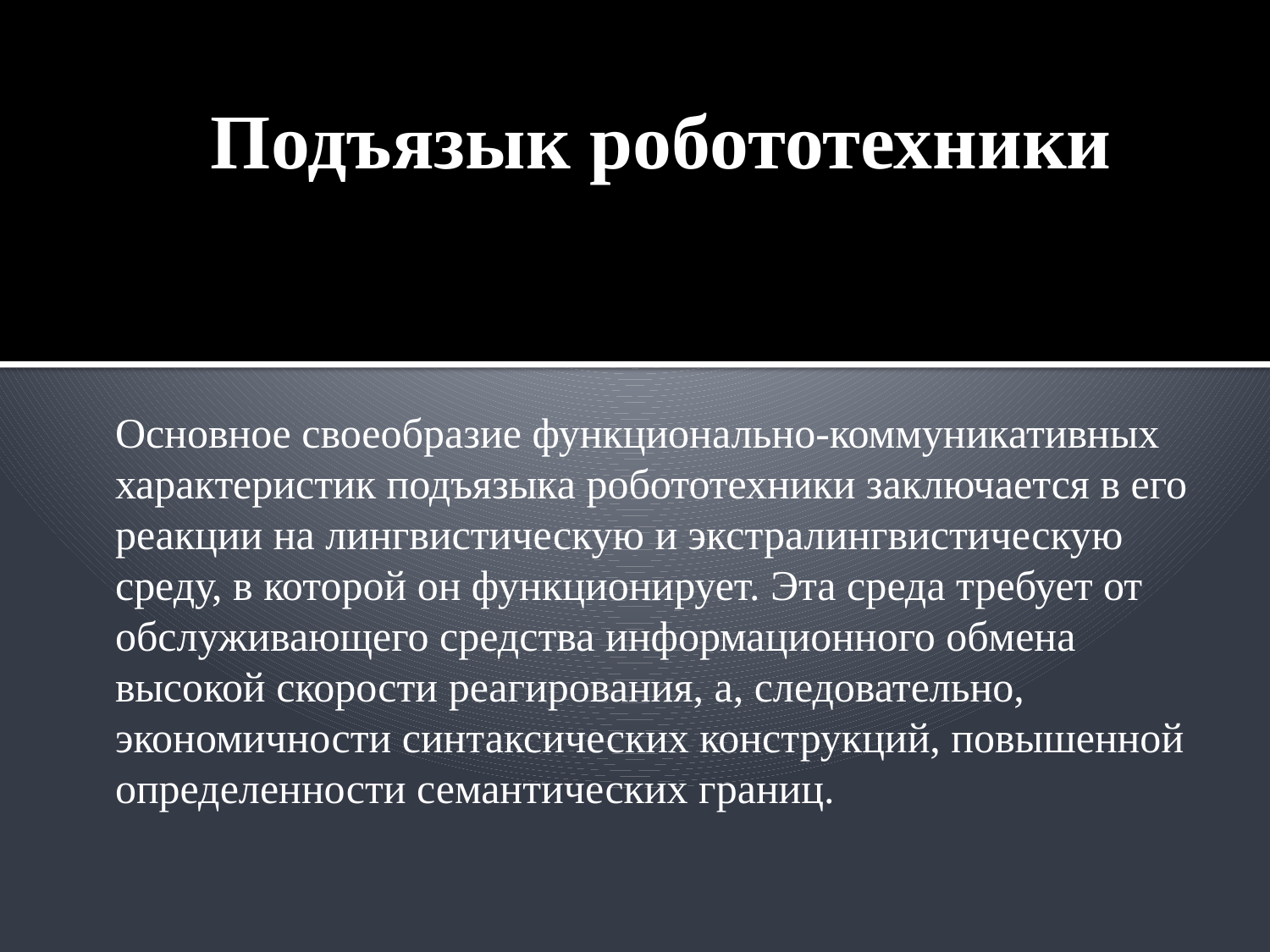

# Подъязык робототехники
Основное своеобразие функционально-коммуникативных характеристик подъязыка робототехники заключается в его реакции на лингвистическую и экстралингвистическую среду, в которой он функционирует. Эта среда требует от обслуживающего средства информационного обмена высокой скорости реагирования, а, следовательно, экономичности синтаксических конструкций, повышенной определенности семантических границ.